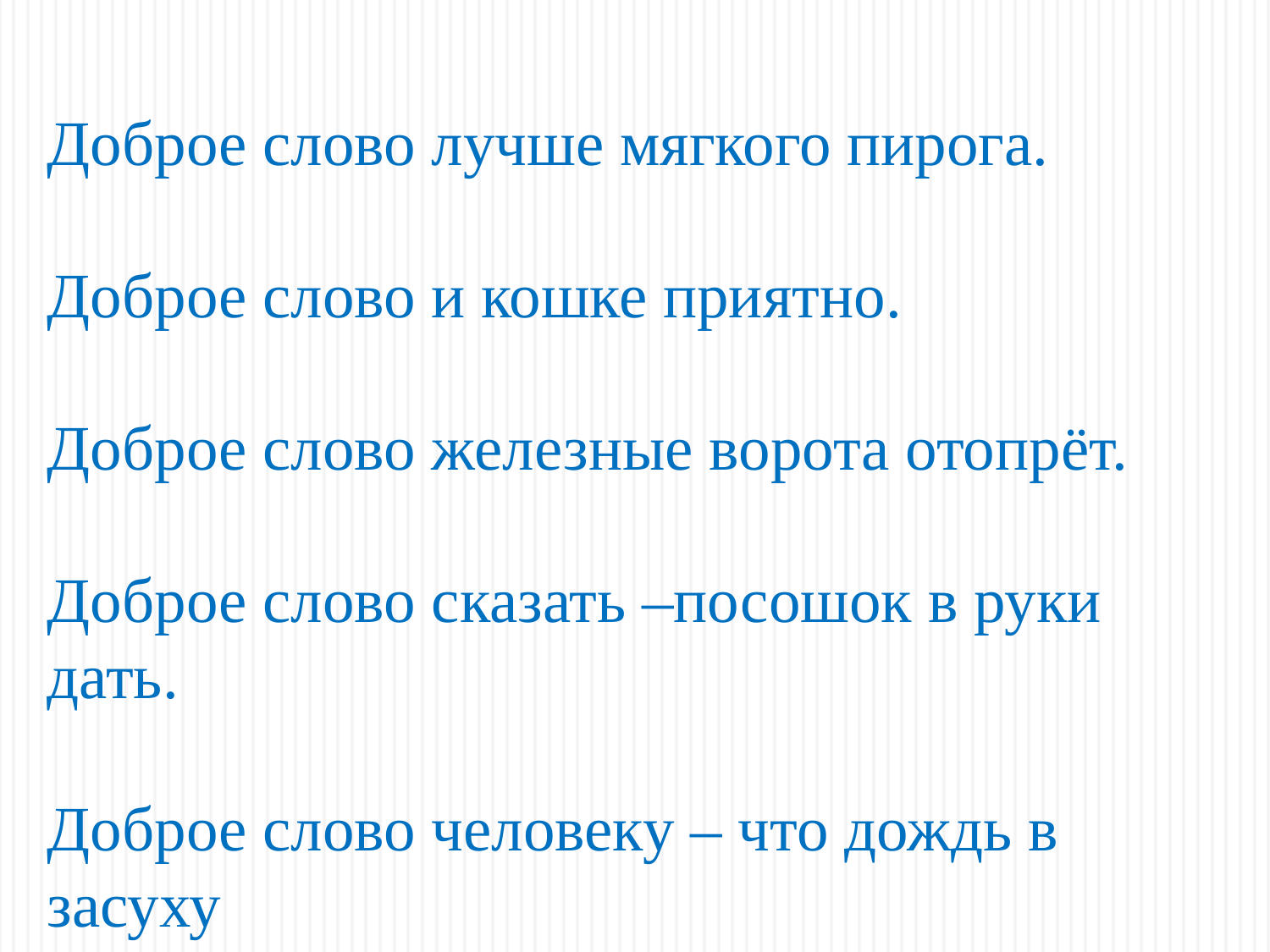

Доброе слово лучше мягкого пирога.

Доброе слово и кошке приятно.

Доброе слово железные ворота отопрёт.

Доброе слово сказать –посошок в руки дать.

Доброе слово человеку – что дождь в засуху